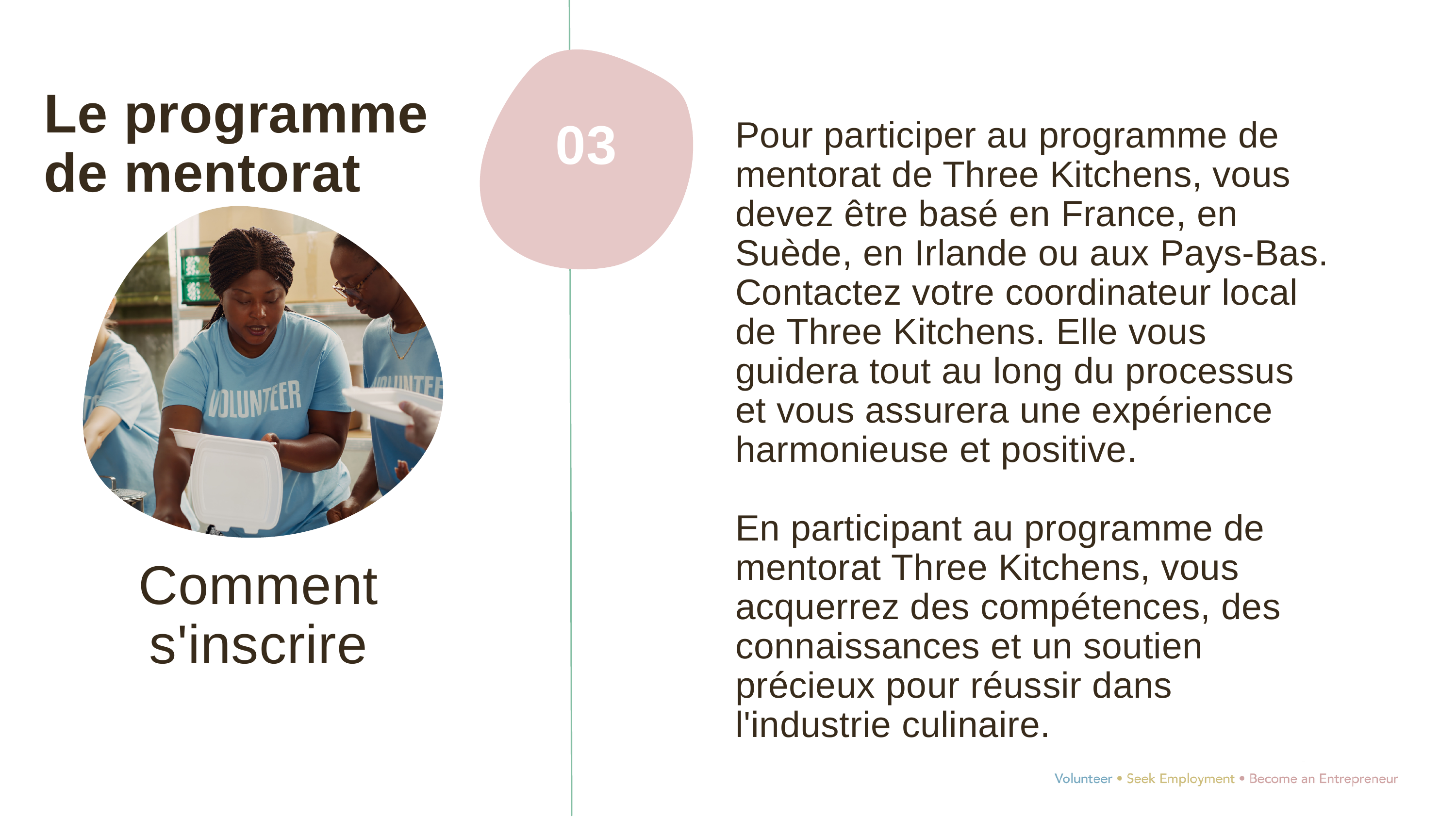

Le programme de mentorat

Comment s'inscrire
Pour participer au programme de mentorat de Three Kitchens, vous devez être basé en France, en Suède, en Irlande ou aux Pays-Bas. Contactez votre coordinateur local de Three Kitchens. Elle vous guidera tout au long du processus et vous assurera une expérience harmonieuse et positive.

En participant au programme de mentorat Three Kitchens, vous acquerrez des compétences, des connaissances et un soutien précieux pour réussir dans l'industrie culinaire.
03